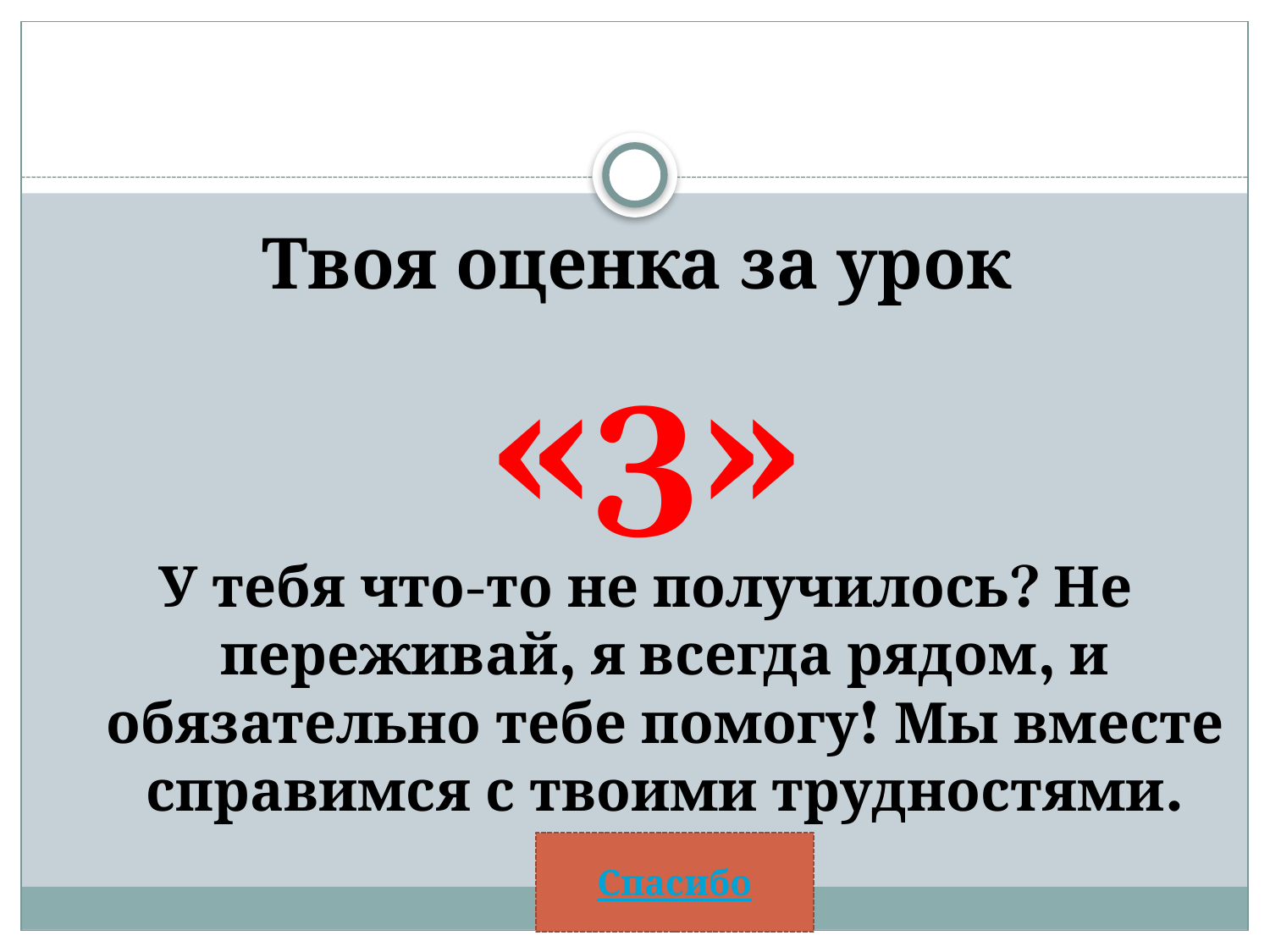

#
Твоя оценка за урок
«3»
У тебя что-то не получилось? Не переживай, я всегда рядом, и обязательно тебе помогу! Мы вместе справимся с твоими трудностями.
Спасибо